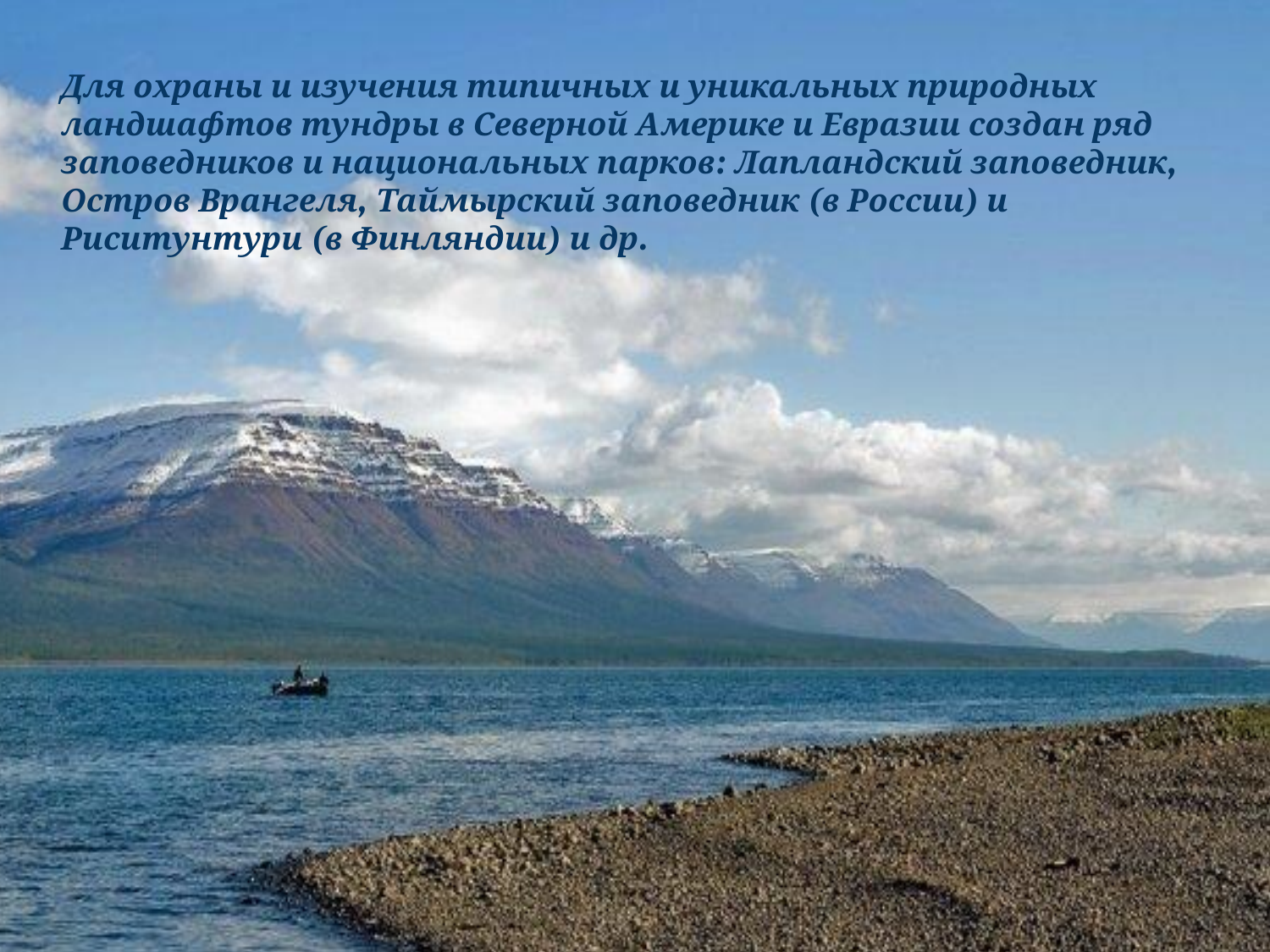

Для охраны и изучения типичных и уникальных природных ландшафтов тундры в Северной Америке и Евразии создан ряд заповедников и национальных парков: Лапландский заповедник, Остров Врангеля, Таймырский заповедник (в России) и Риситунтури (в Финляндии) и др.